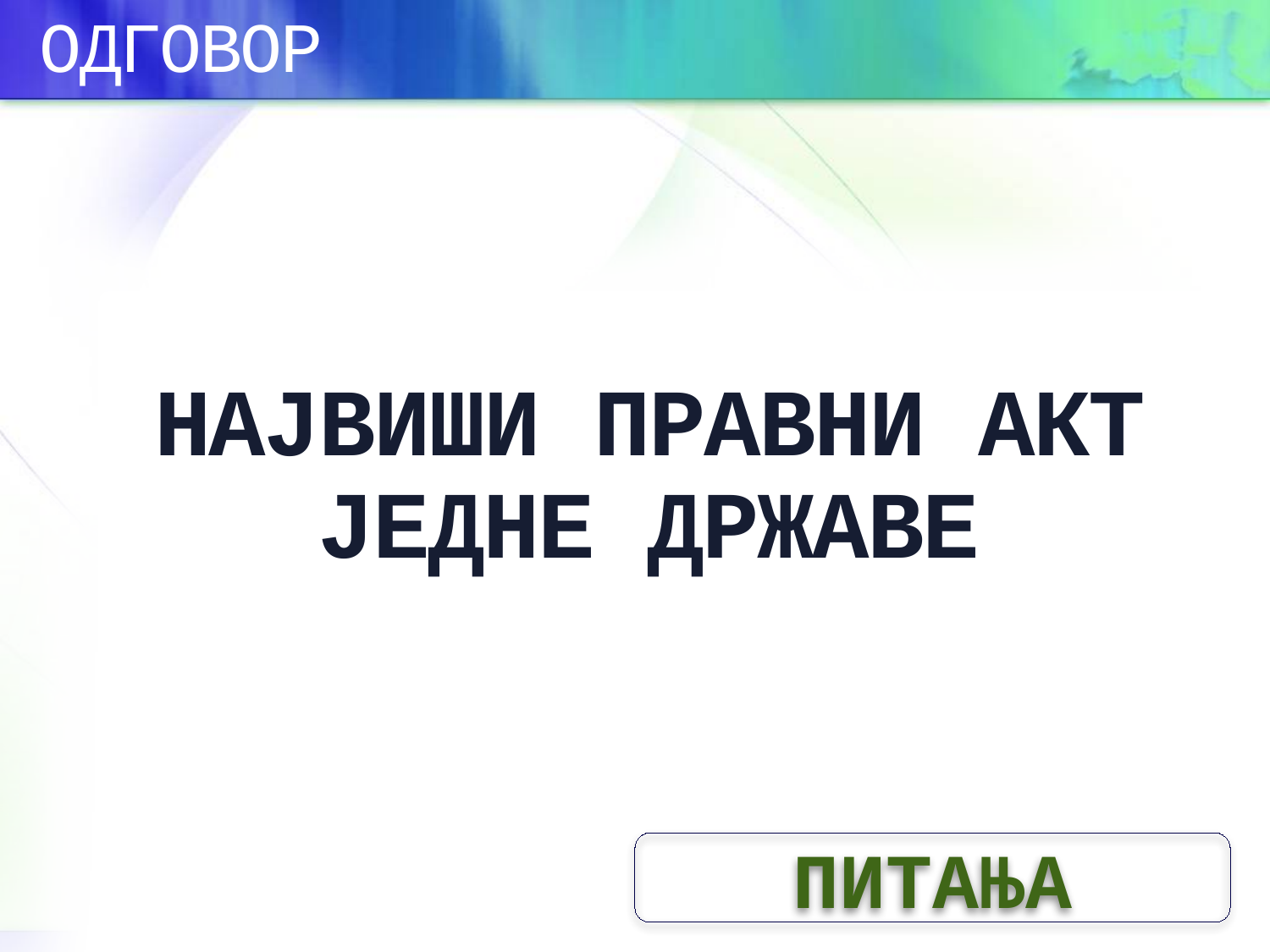

ОДГОВОР
НАЈВИШИ ПРАВНИ АКТ ЈЕДНЕ ДРЖАВЕ
ПИТАЊА